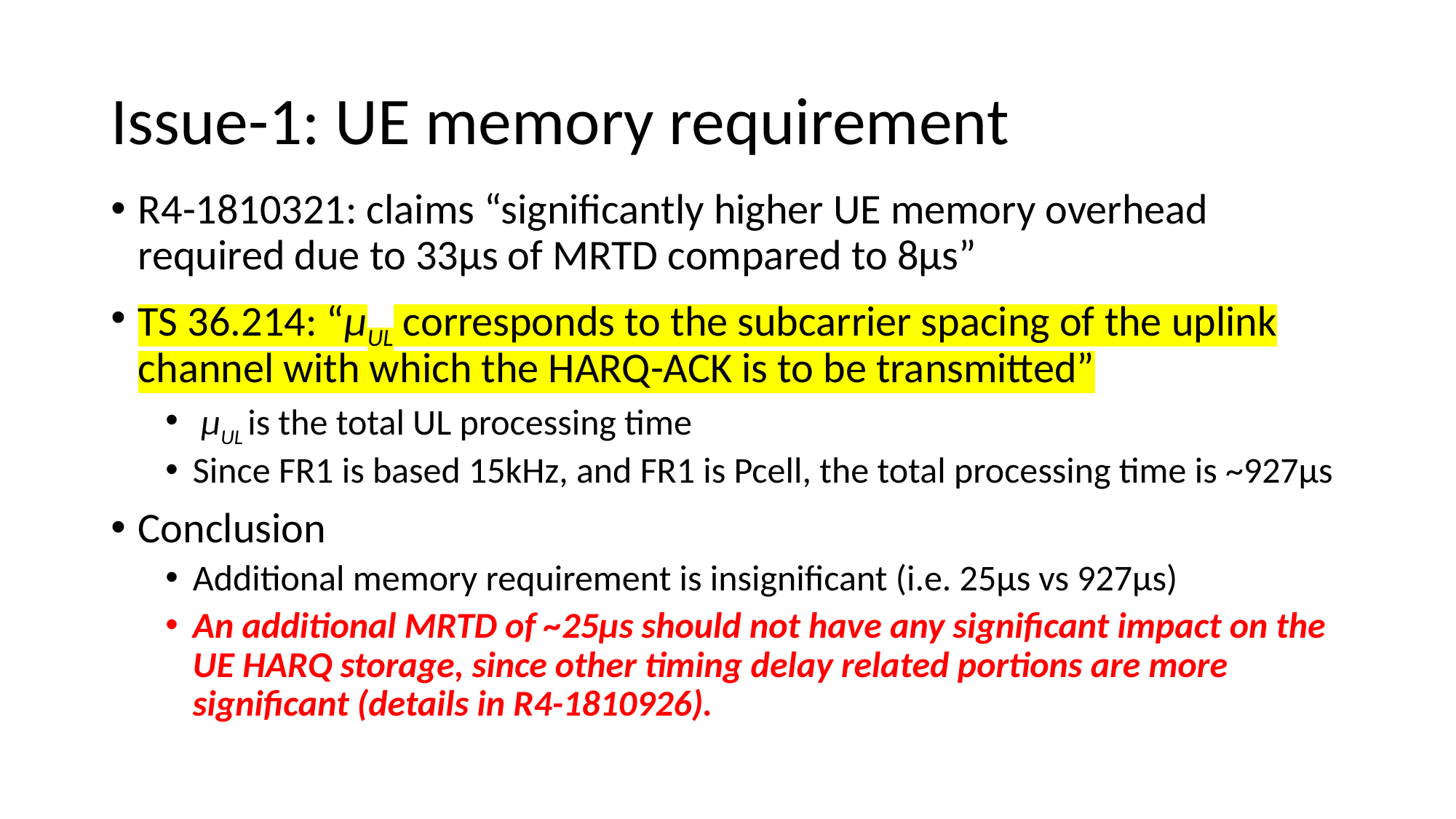

# Issue-1: UE memory requirement
R4-1810321: claims “significantly higher UE memory overhead required due to 33µs of MRTD compared to 8µs”
TS 36.214: “µUL corresponds to the subcarrier spacing of the uplink channel with which the HARQ-ACK is to be transmitted”
 µUL is the total UL processing time
Since FR1 is based 15kHz, and FR1 is Pcell, the total processing time is ~927µs
Conclusion
Additional memory requirement is insignificant (i.e. 25µs vs 927µs)
An additional MRTD of ~25µs should not have any significant impact on the UE HARQ storage, since other timing delay related portions are more significant (details in R4-1810926).